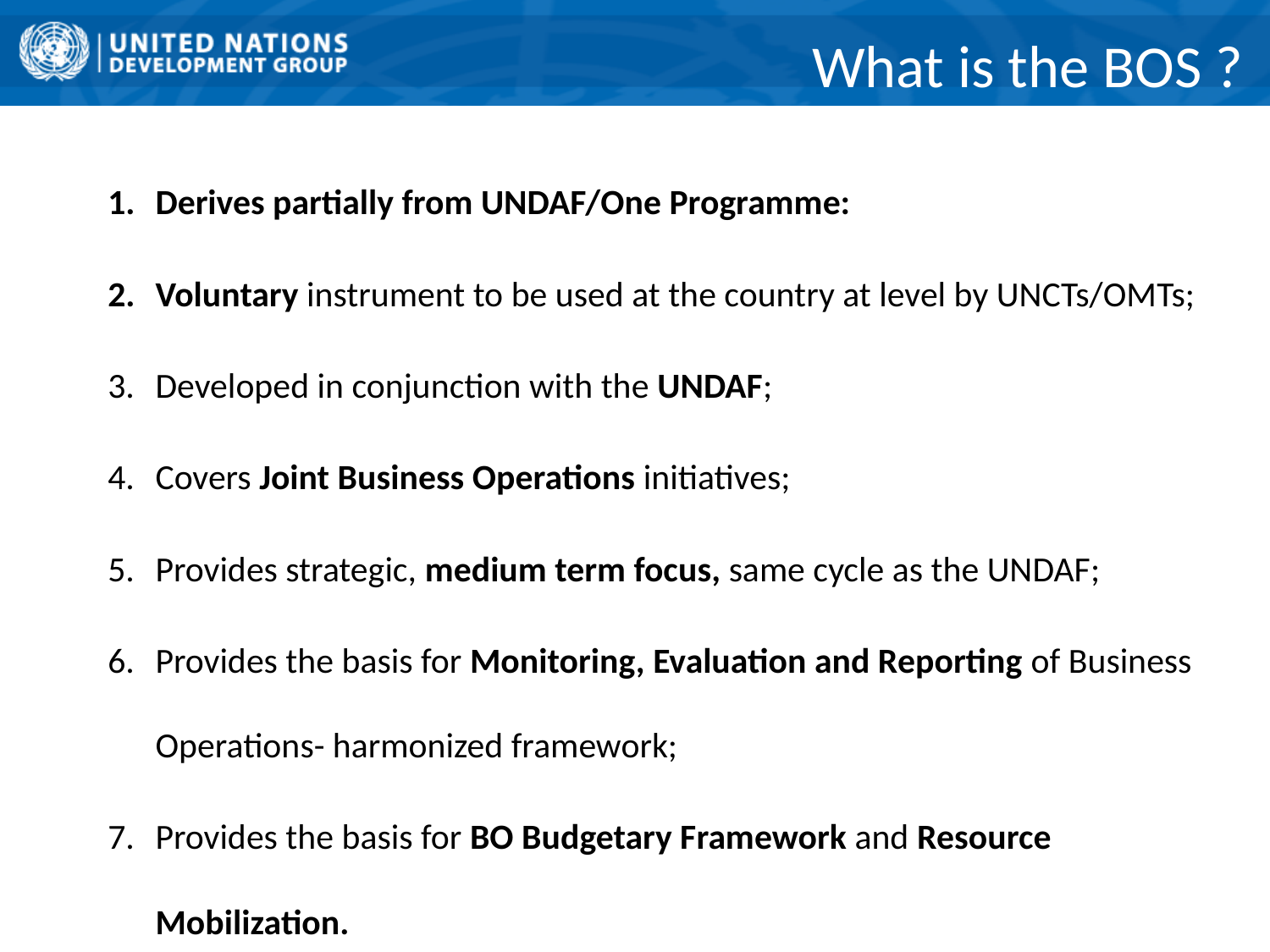

# What is the BOS ?
Derives partially from UNDAF/One Programme:
Voluntary instrument to be used at the country at level by UNCTs/OMTs;
Developed in conjunction with the UNDAF;
Covers Joint Business Operations initiatives;
Provides strategic, medium term focus, same cycle as the UNDAF;
Provides the basis for Monitoring, Evaluation and Reporting of Business Operations- harmonized framework;
Provides the basis for BO Budgetary Framework and Resource Mobilization.